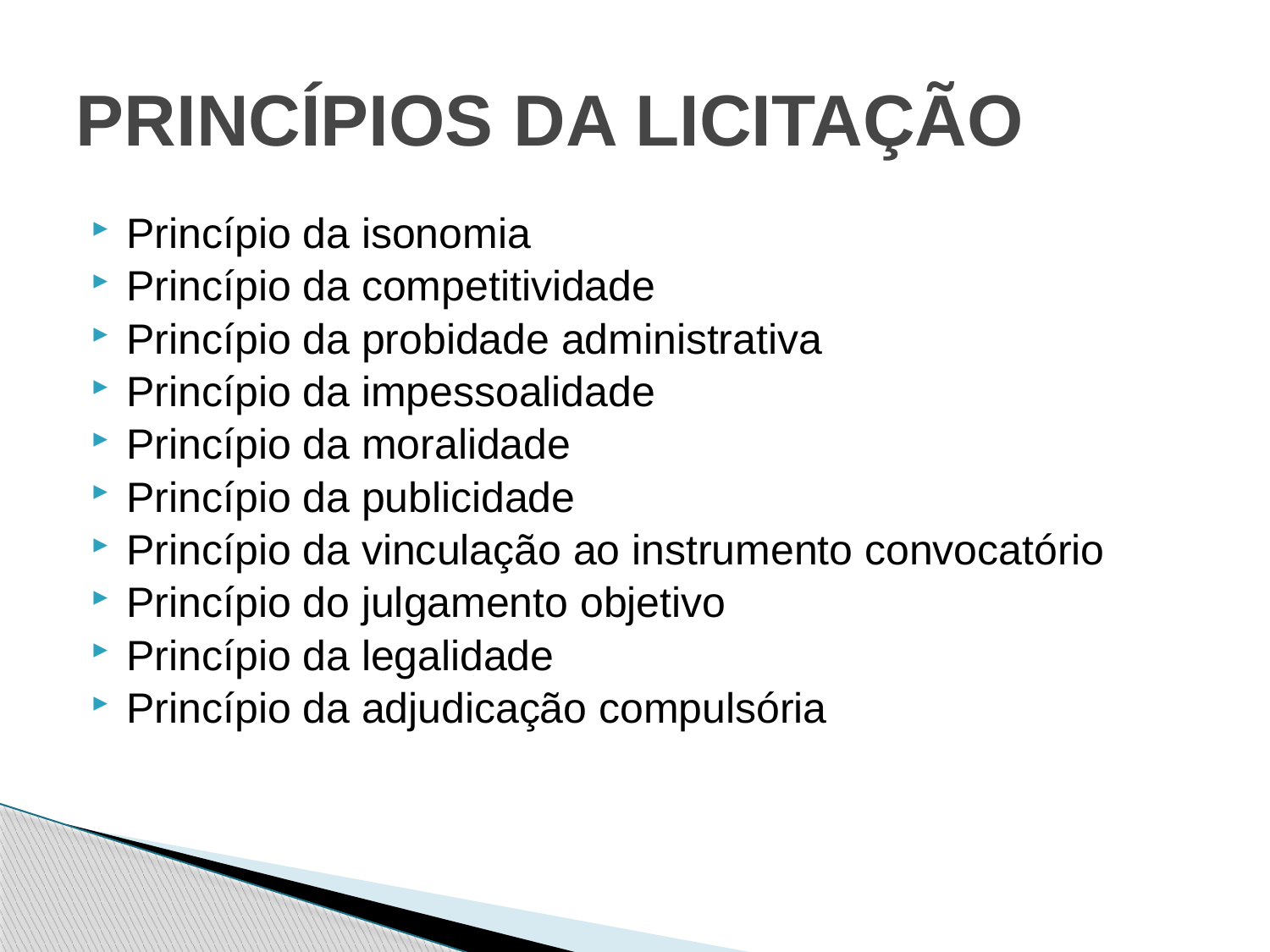

# PRINCÍPIOS DA LICITAÇÃO
Princípio da isonomia
Princípio da competitividade
Princípio da probidade administrativa
Princípio da impessoalidade
Princípio da moralidade
Princípio da publicidade
Princípio da vinculação ao instrumento convocatório
Princípio do julgamento objetivo
Princípio da legalidade
Princípio da adjudicação compulsória